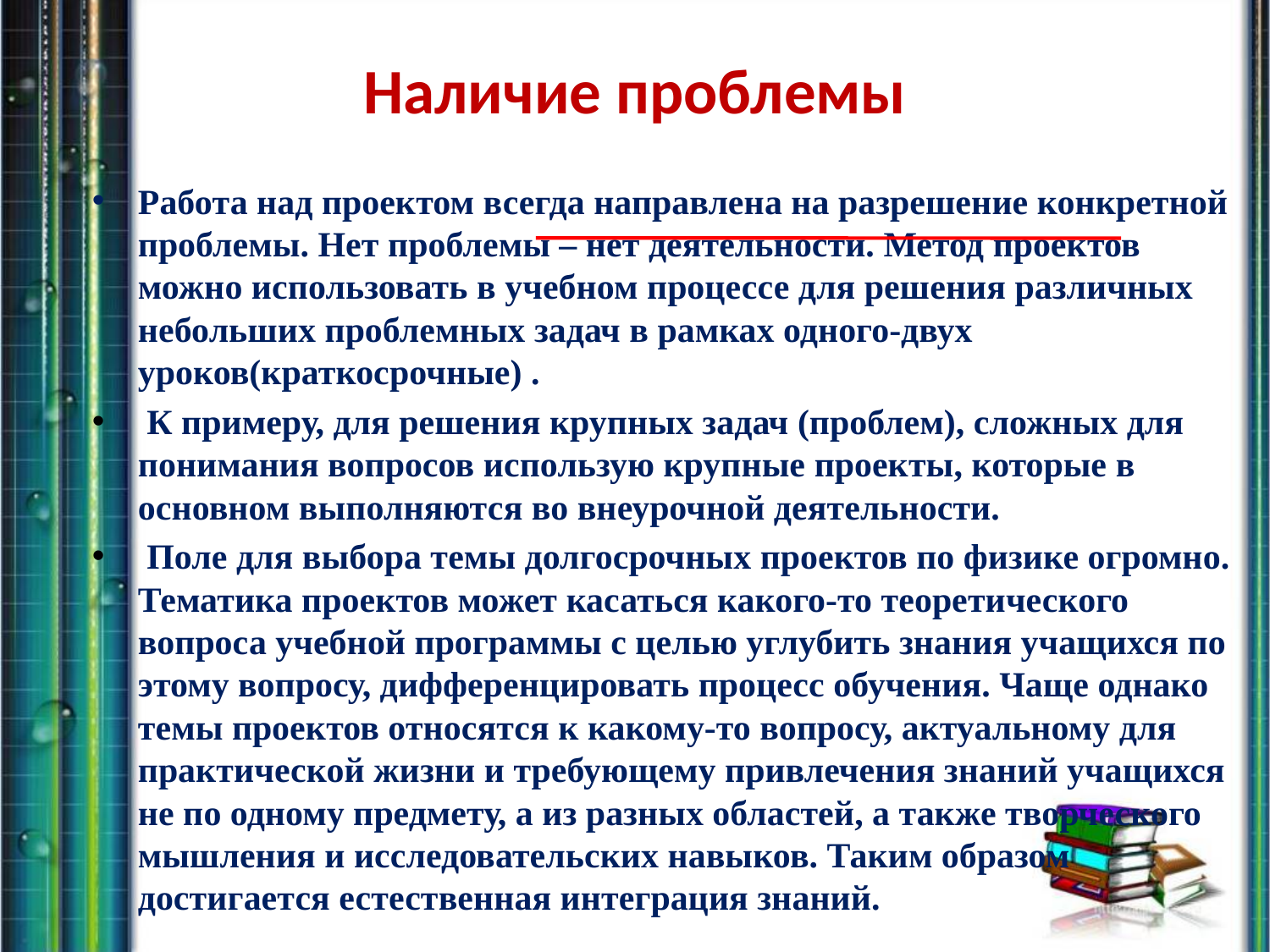

# Наличие проблемы

Работа над проектом всегда направлена на разрешение конкретной проблемы. Нет проблемы – нет деятельности. Метод проектов можно использовать в учебном процессе для решения различных небольших проблемных задач в рамках одного-двух уроков(краткосрочные) .
 К примеру, для решения крупных задач (проблем), сложных для понимания вопросов использую крупные проекты, которые в основном выполняются во внеурочной деятельности.
 Поле для выбора темы долгосрочных проектов по физике огромно. Тематика проектов может касаться какого-то теоретического вопроса учебной программы с целью углубить знания учащихся по этому вопросу, дифференцировать процесс обучения. Чаще однако темы проектов относятся к какому-то вопросу, актуальному для практической жизни и требующему привлечения знаний учащихся не по одному предмету, а из разных областей, а также творческого мышления и исследовательских навыков. Таким образом достигается естественная интеграция знаний.